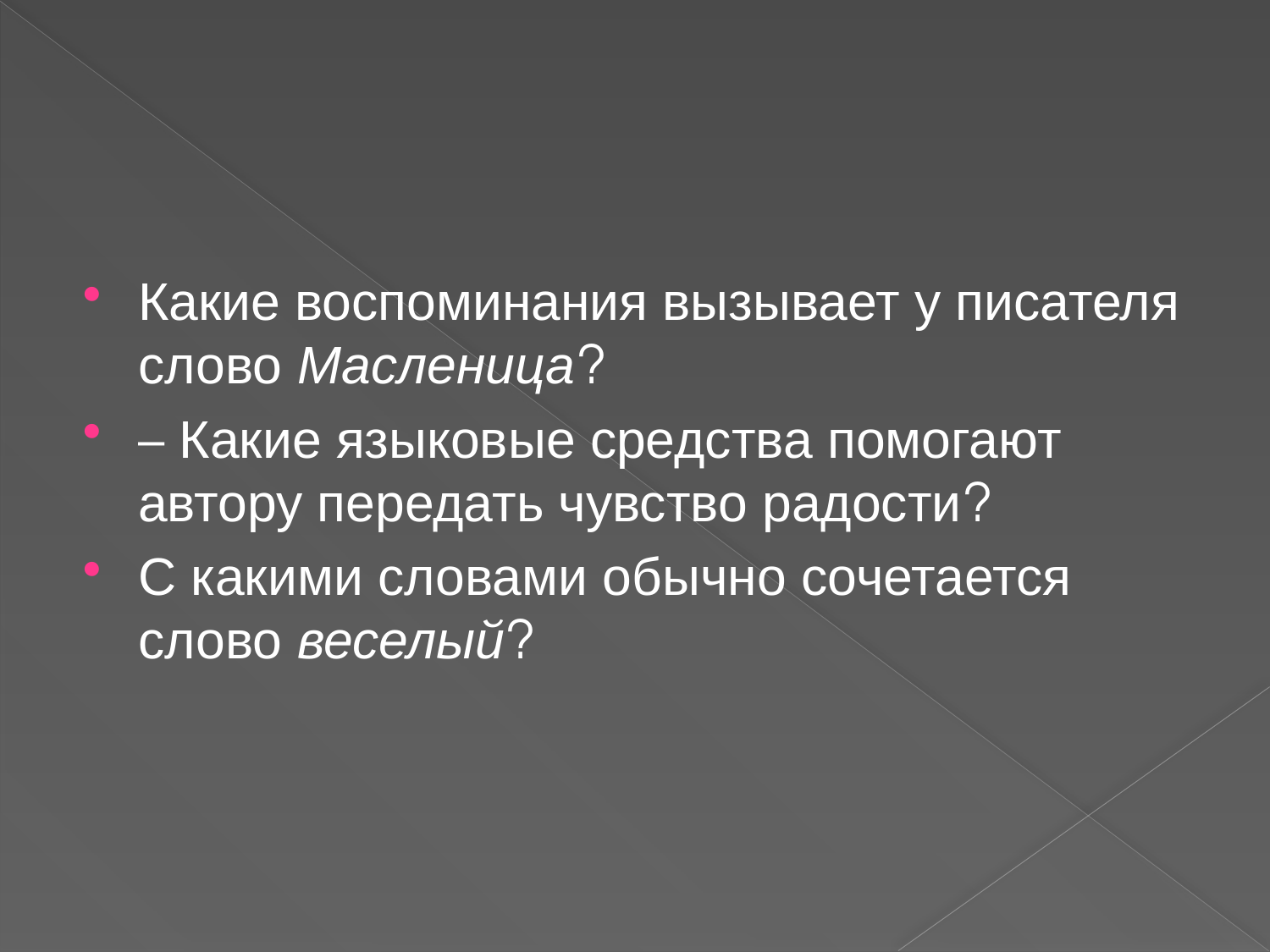

#
Какие воспоминания вызывает у писателя слово Масленица?
– Какие языковые средства помогают автору передать чувство радости?
С какими словами обычно сочетается слово веселый?